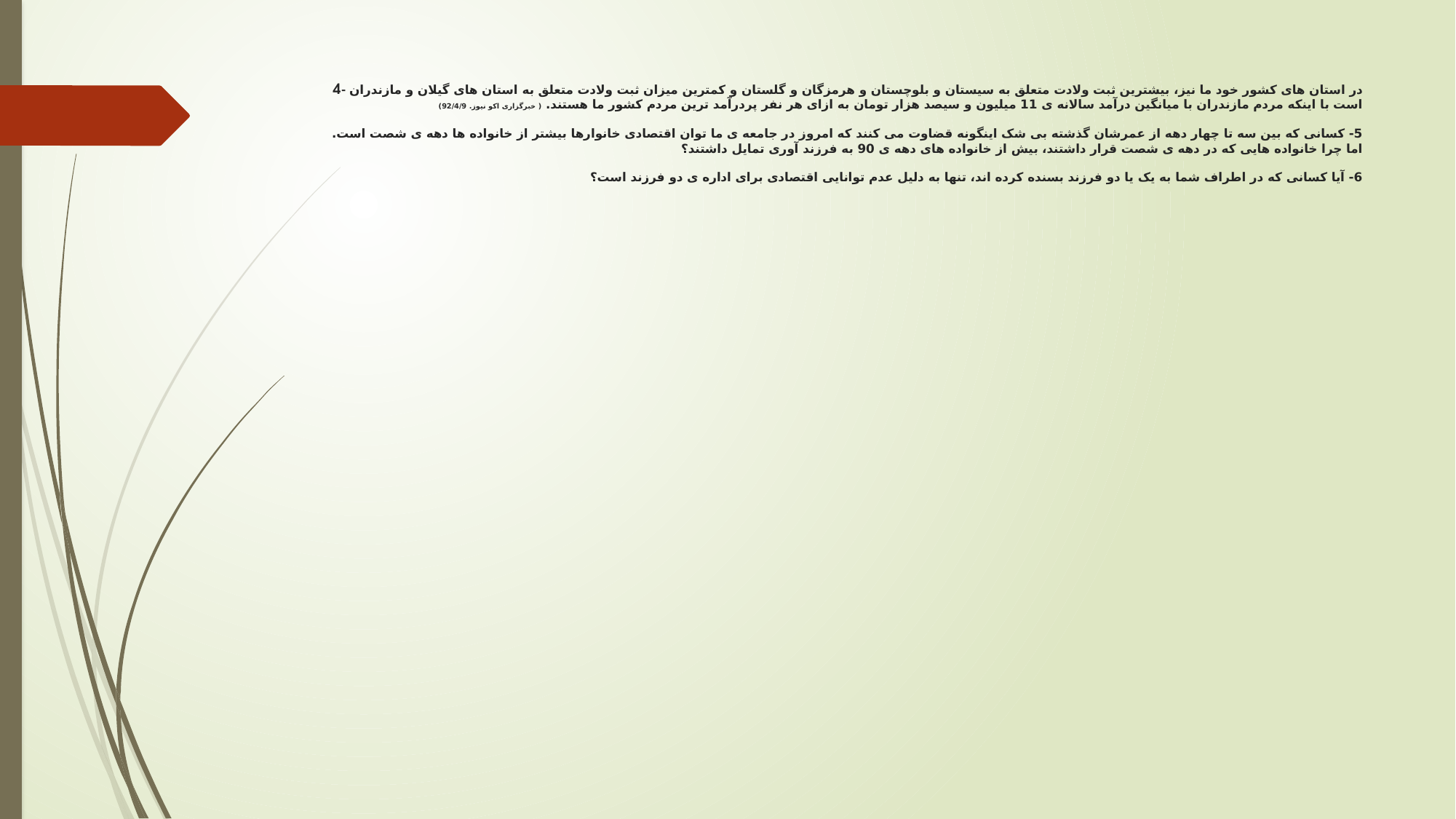

# 4- در استان های کشور خود ما نیز، بیشترین ثبت ولادت متعلق به سیستان و بلوچستان و هرمزگان و گلستان و کمترین میزان ثبت ولادت متعلق به استان های گیلان و مازندران است با اینکه مردم مازندران با میانگین درآمد سالانه ی 11 میلیون و سیصد هزار تومان به ازای هر نفر پردرآمد ترین مردم کشور ما هستند. ( خبرگزاری اکو نیوز. 92/4/9) 5- کسانی که بین سه تا چهار دهه از عمرشان گذشته بی شک اینگونه قضاوت می کنند که امروز در جامعه ی ما توان اقتصادی خانوارها بیشتر از خانواده ها دهه ی شصت است. اما چرا خانواده هایی که در دهه ی شصت قرار داشتند،‌ بیش از خانواده های دهه ی 90 به فرزند آوری تمایل داشتند؟ 6- آیا کسانی که در اطراف شما به یک یا دو فرزند بسنده کرده اند، تنها به دلیل عدم توانایی اقتصادی برای اداره ی دو فرزند است؟